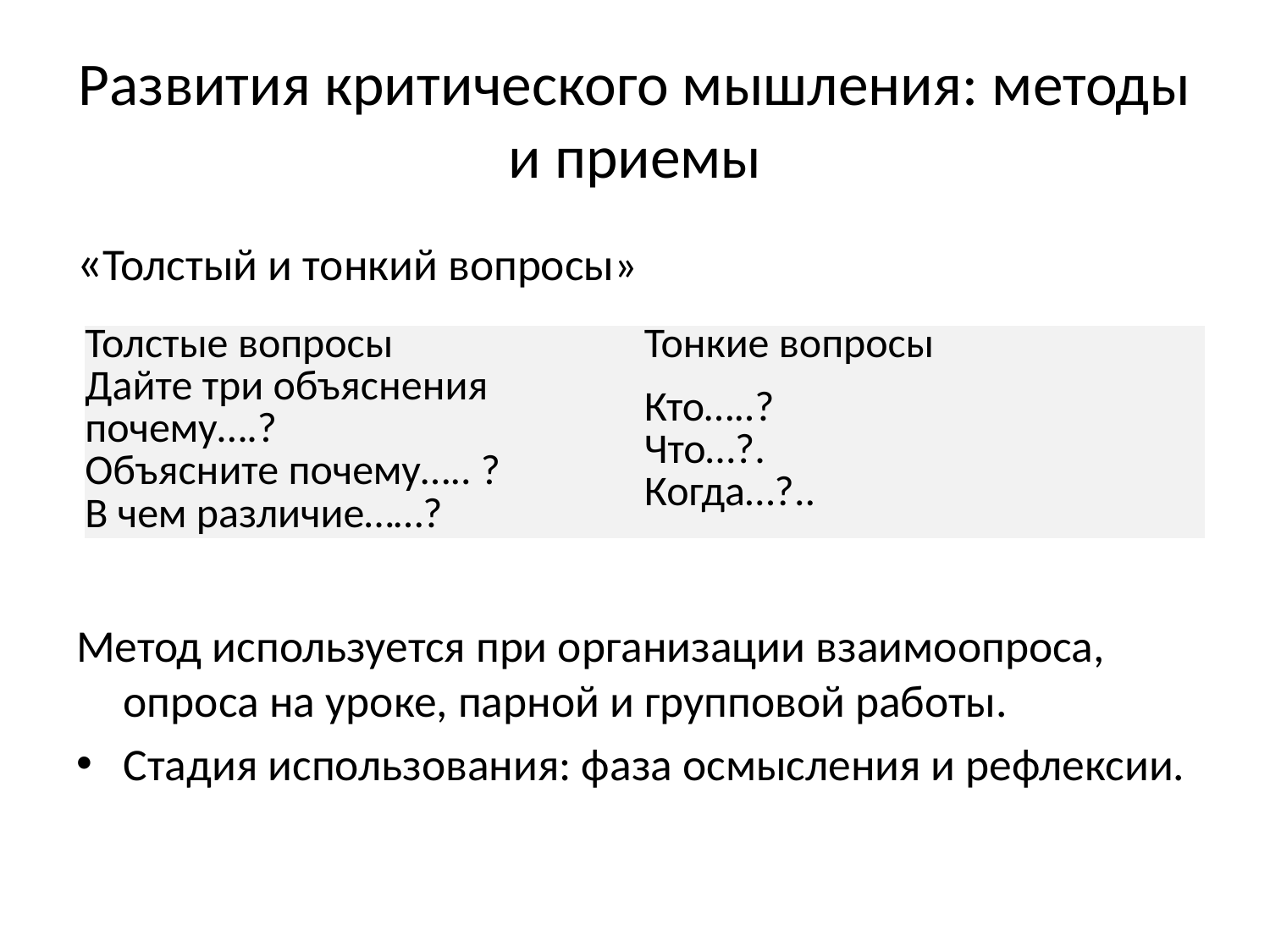

# Развития критического мышления: методы и приемы
«Толстый и тонкий вопросы»

Метод используется при организации взаимоопроса, опроса на уроке, парной и групповой работы.
Стадия использования: фаза осмысления и рефлексии.

| Толстые вопросы | Тонкие вопросы |
| --- | --- |
| Дайте три объяснения почему….? Объясните почему….. ? В чем различие……? | Кто…..? Что…?. Когда…?.. |